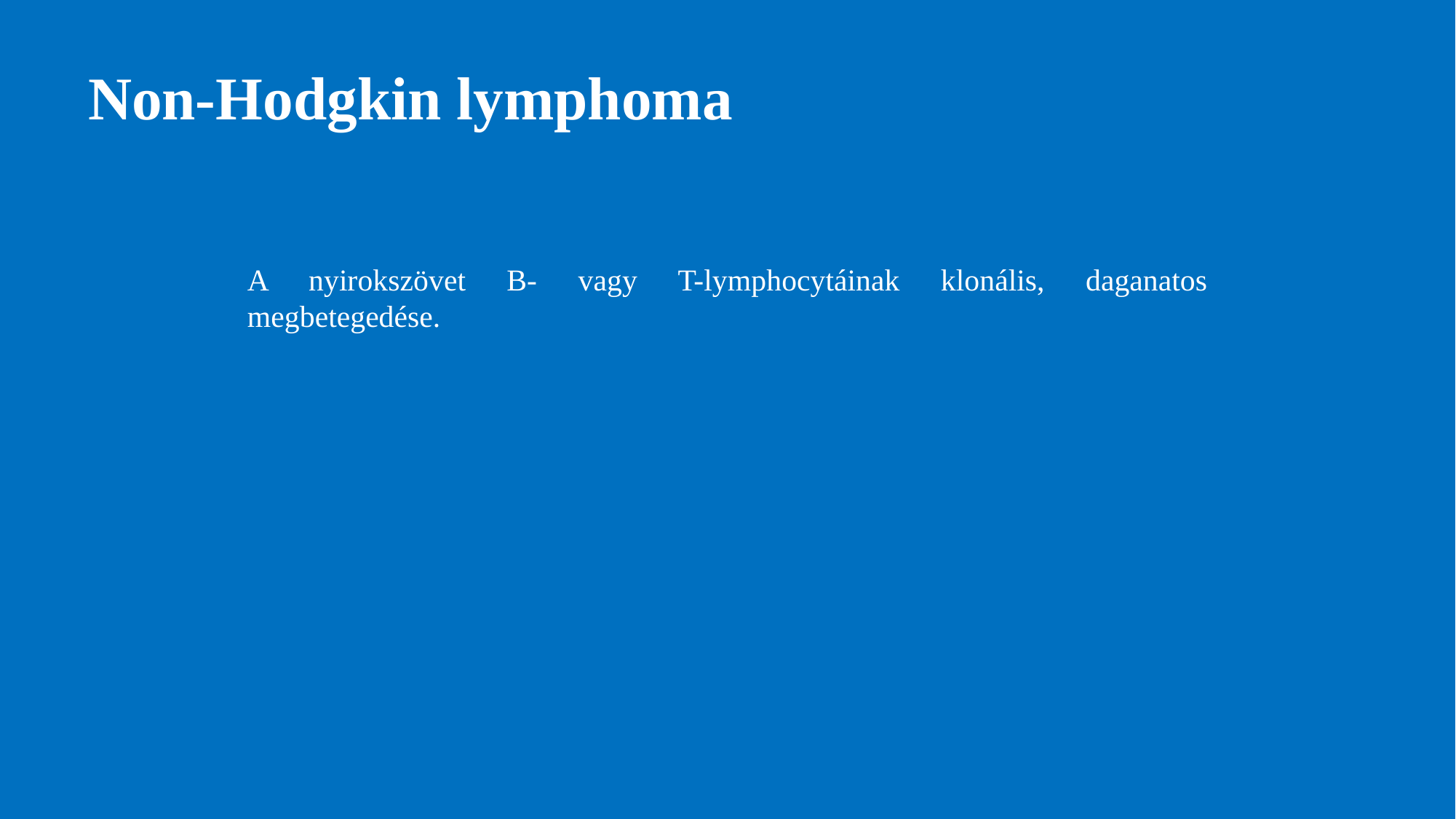

# Non-Hodgkin lymphoma
A nyirokszövet B- vagy T-lymphocytáinak klonális, daganatos megbetegedése.